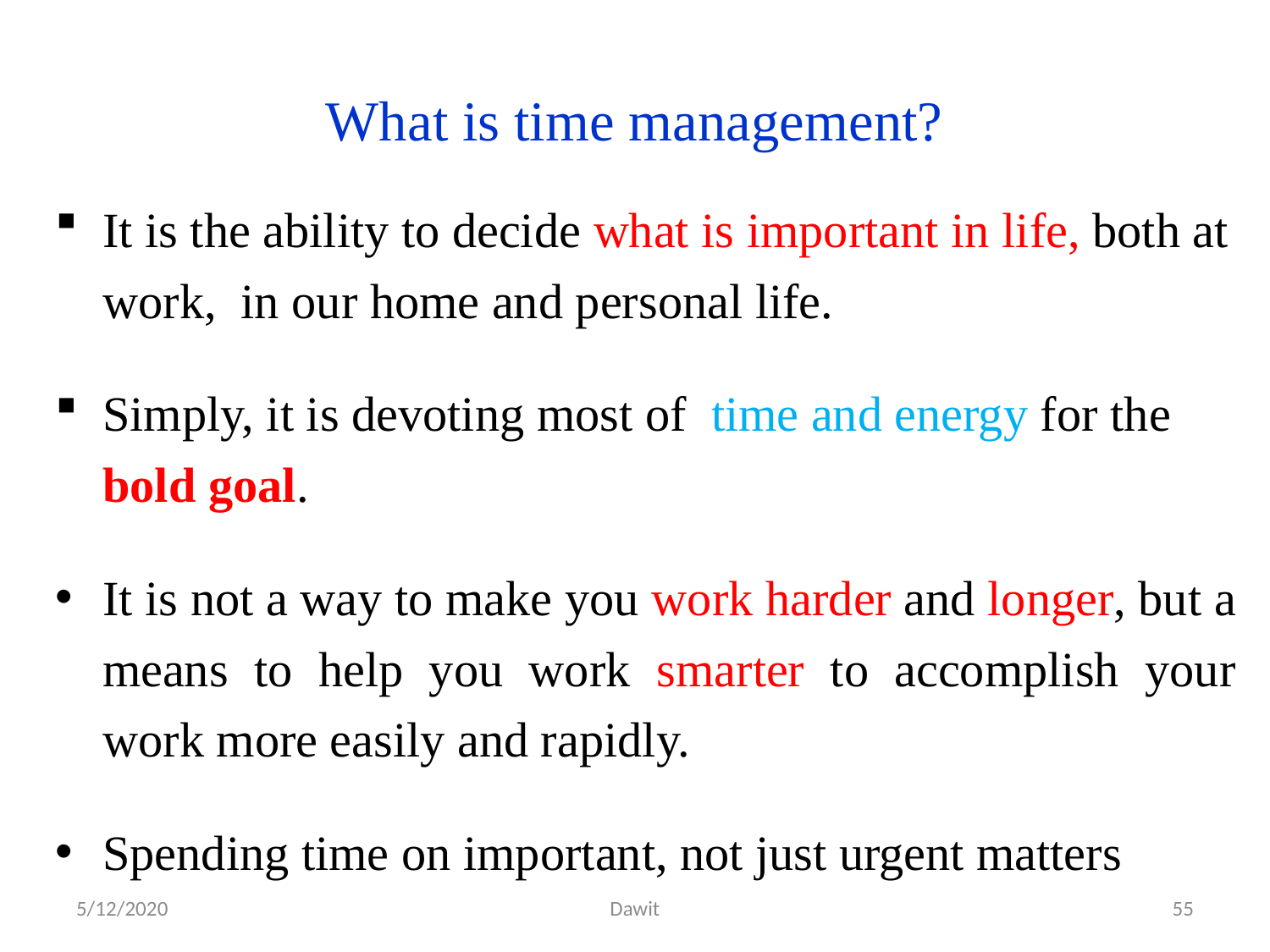

# What is time management?
It is the ability to decide what is important in life, both at work,  in our home and personal life.
Simply, it is devoting most of  time and energy for the bold goal.
It is not a way to make you work harder and longer, but a means to help you work smarter to accomplish your work more easily and rapidly.
Spending time on important, not just urgent matters
5/12/2020
Dawit
55